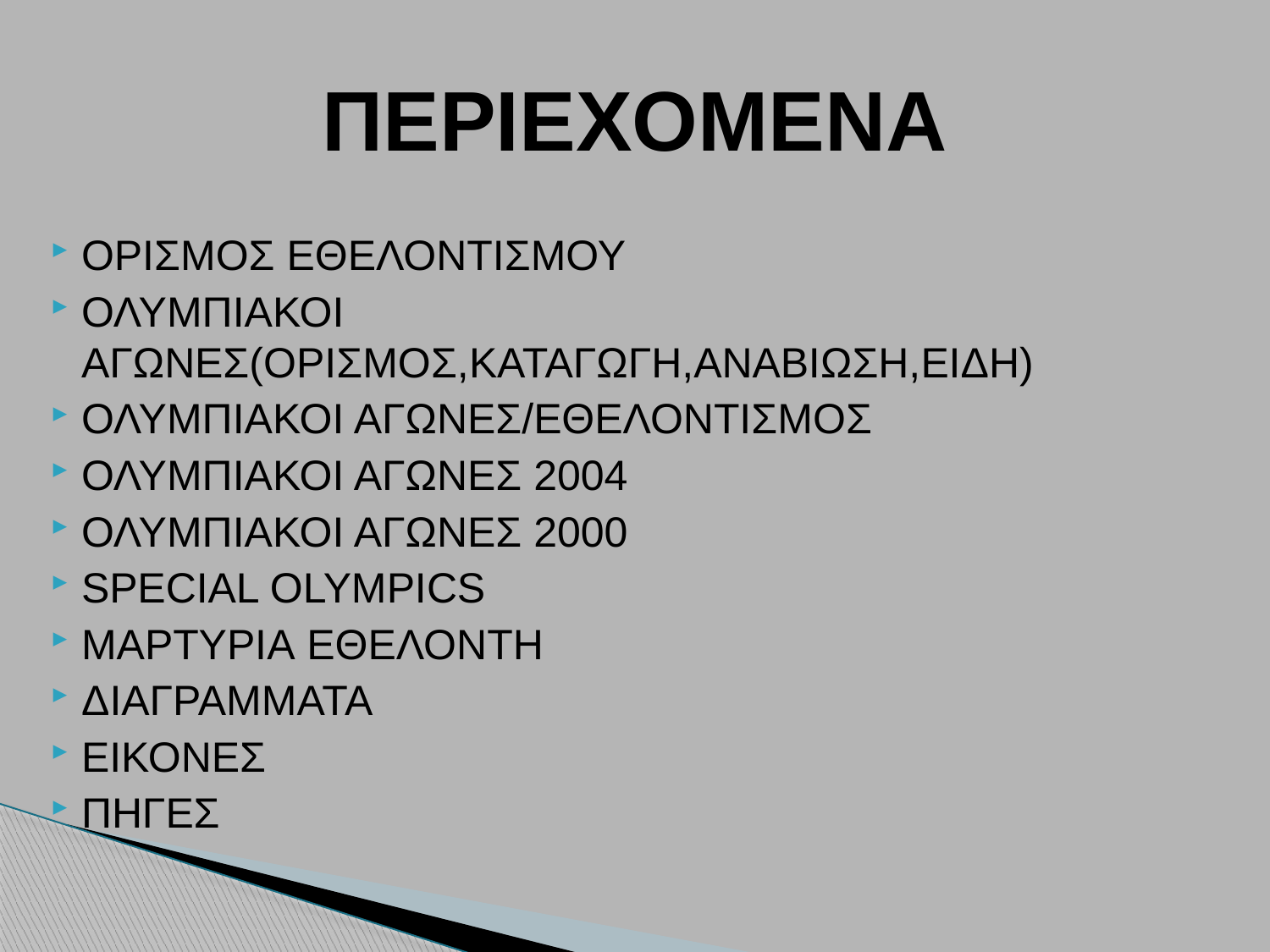

# ΠΕΡΙΕΧΟΜΕΝΑ
ΟΡΙΣΜΟΣ ΕΘΕΛΟΝΤΙΣΜΟΥ
ΟΛΥΜΠΙΑΚΟΙ ΑΓΩΝΕΣ(ΟΡΙΣΜΟΣ,ΚΑΤΑΓΩΓΗ,ΑΝΑΒΙΩΣΗ,ΕΙΔΗ)
ΟΛΥΜΠΙΑΚΟΙ ΑΓΩΝΕΣ/ΕΘΕΛΟΝΤΙΣΜΟΣ
ΟΛΥΜΠΙΑΚΟΙ ΑΓΩΝΕΣ 2004
ΟΛΥΜΠΙΑΚΟΙ ΑΓΩΝΕΣ 2000
SPECIAL OLYMPICS
ΜΑΡΤΥΡΙA ΕΘΕΛΟΝTH
ΔΙΑΓΡΑΜΜΑΤΑ
ΕΙΚΟΝΕΣ
ΠΗΓΕΣ